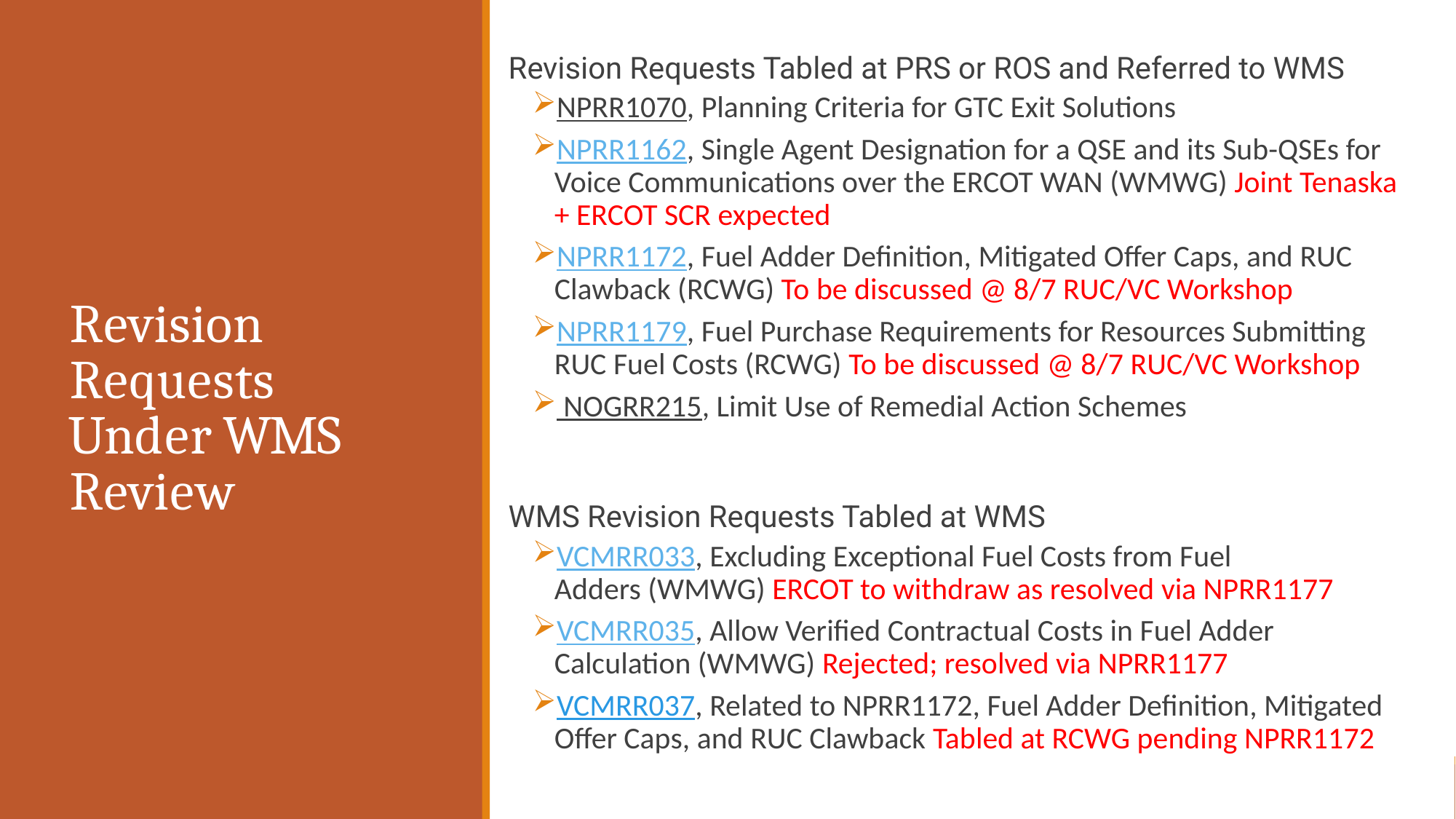

Revision Requests Tabled at PRS or ROS and Referred to WMS
NPRR1070, Planning Criteria for GTC Exit Solutions
NPRR1162, Single Agent Designation for a QSE and its Sub-QSEs for Voice Communications over the ERCOT WAN (WMWG) Joint Tenaska + ERCOT SCR expected
NPRR1172, Fuel Adder Definition, Mitigated Offer Caps, and RUC Clawback (RCWG) To be discussed @ 8/7 RUC/VC Workshop
NPRR1179, Fuel Purchase Requirements for Resources Submitting RUC Fuel Costs (RCWG) To be discussed @ 8/7 RUC/VC Workshop
 NOGRR215, Limit Use of Remedial Action Schemes

WMS Revision Requests Tabled at WMS
VCMRR033, Excluding Exceptional Fuel Costs from Fuel Adders (WMWG) ERCOT to withdraw as resolved via NPRR1177
VCMRR035, Allow Verified Contractual Costs in Fuel Adder Calculation (WMWG) Rejected; resolved via NPRR1177
VCMRR037, Related to NPRR1172, Fuel Adder Definition, Mitigated Offer Caps, and RUC Clawback Tabled at RCWG pending NPRR1172
# Revision Requests Under WMS Review